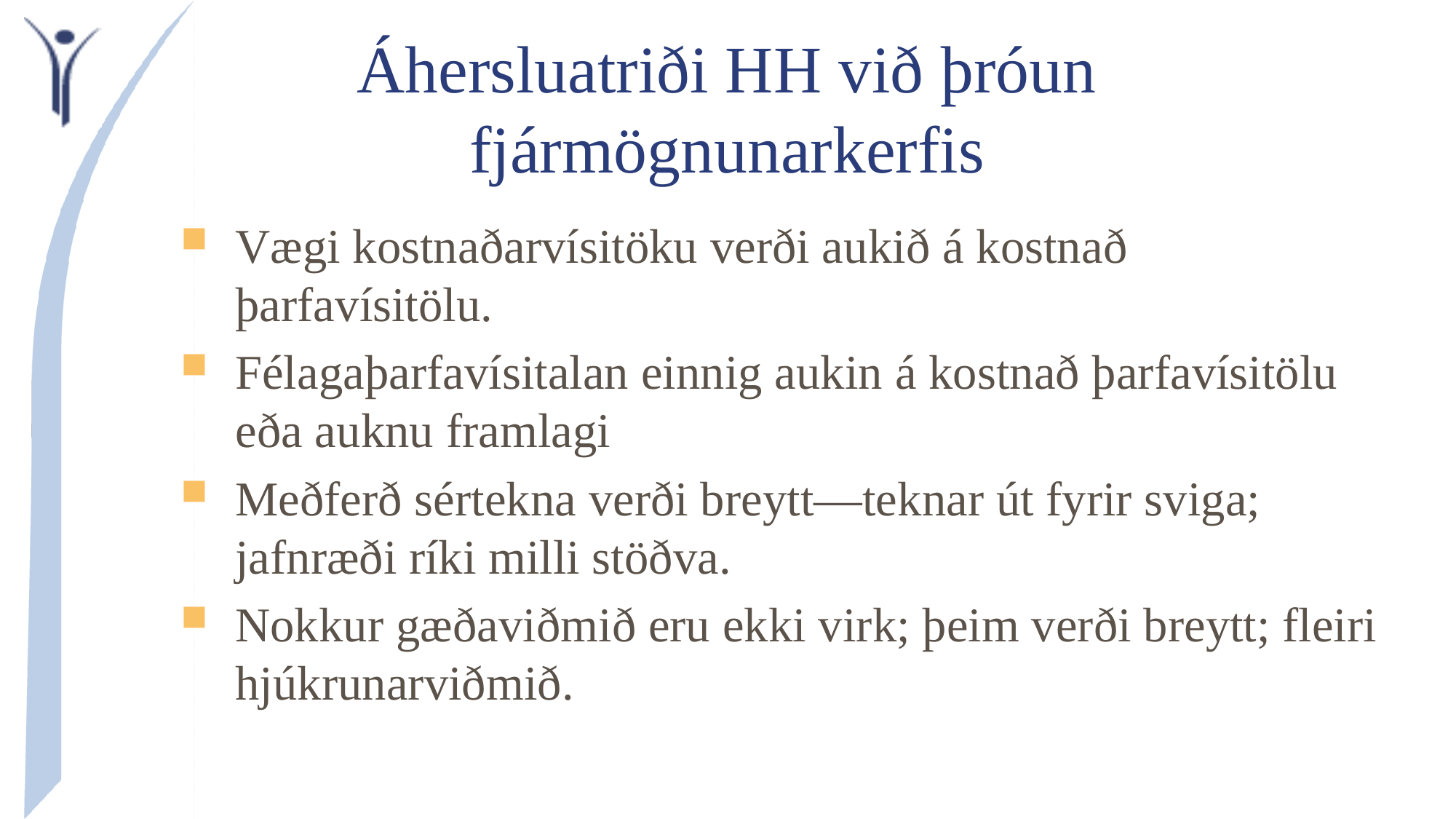

# Áhersluatriði HH við þróun fjármögnunarkerfis
Vægi kostnaðarvísitöku verði aukið á kostnað þarfavísitölu.
Félagaþarfavísitalan einnig aukin á kostnað þarfavísitölu eða auknu framlagi
Meðferð sértekna verði breytt—teknar út fyrir sviga; jafnræði ríki milli stöðva.
Nokkur gæðaviðmið eru ekki virk; þeim verði breytt; fleiri hjúkrunarviðmið.